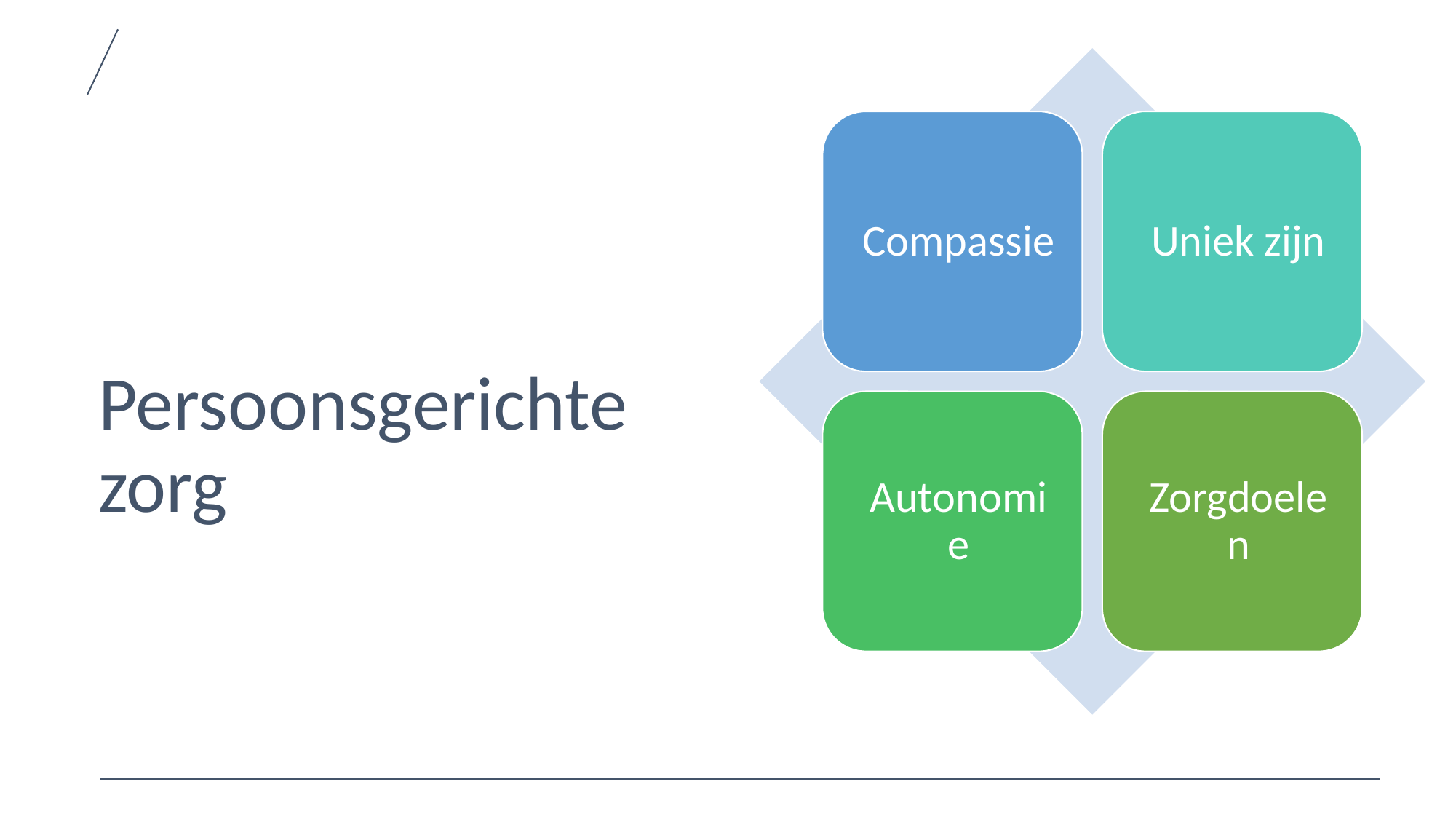

Compassie
Uniek zijn
Autonomie
Zorgdoelen
# Persoonsgerichte zorg